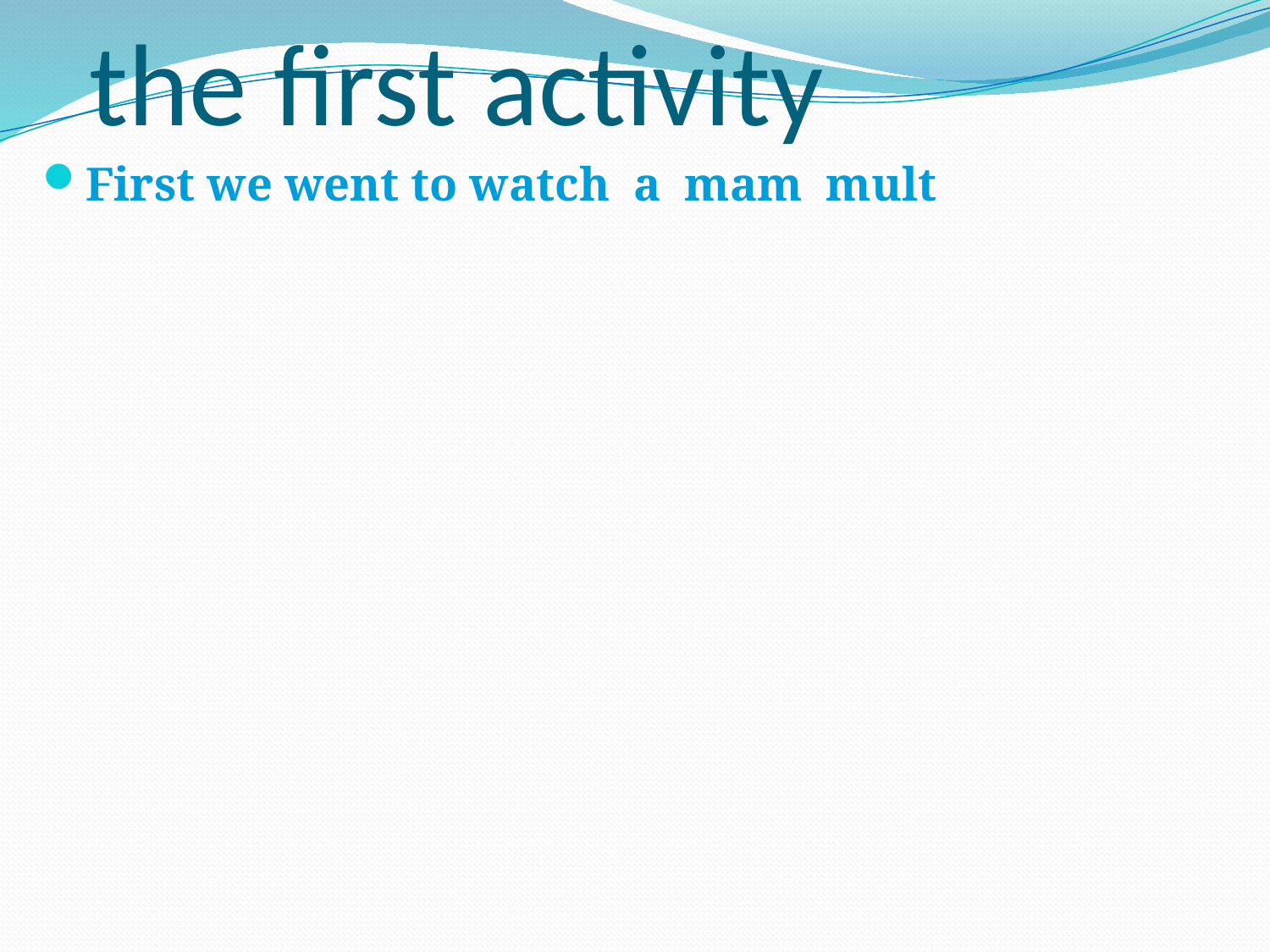

# the first activity
First we went to watch  a  mam  mult